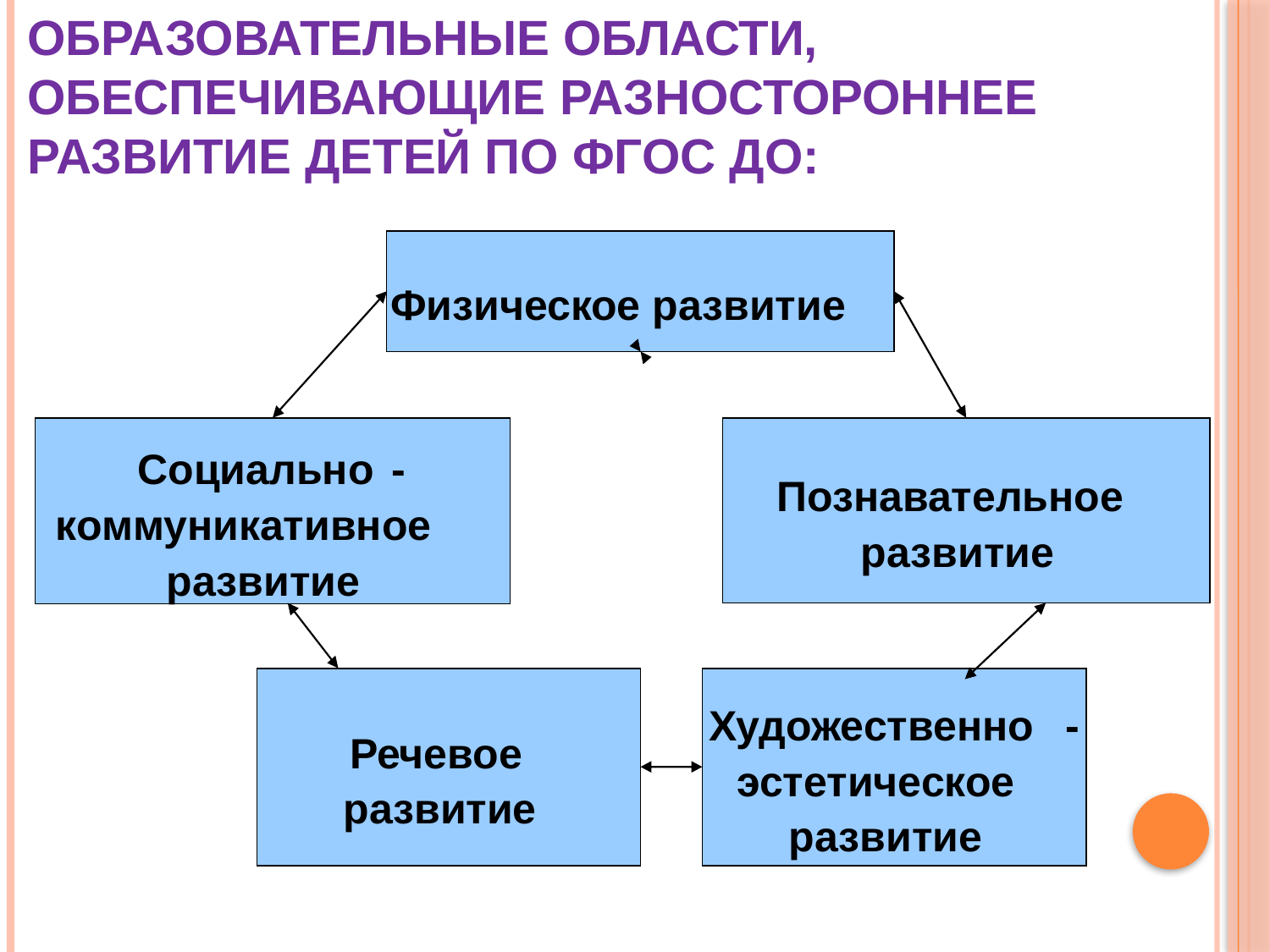

ОБРАЗОВАТЕЛЬНЫЕ ОБЛАСТИ,
ОБЕСПЕЧИВАЮЩИЕ РАЗНОСТОРОННЕЕ РАЗВИТИЕ ДЕТЕЙ ПО ФГОС ДО:

Физическое развитие

Социально
-
Познавательное
коммуникативное
развитие
развитие

Художественно
-
Речевое
эстетическое

развитие
развитие